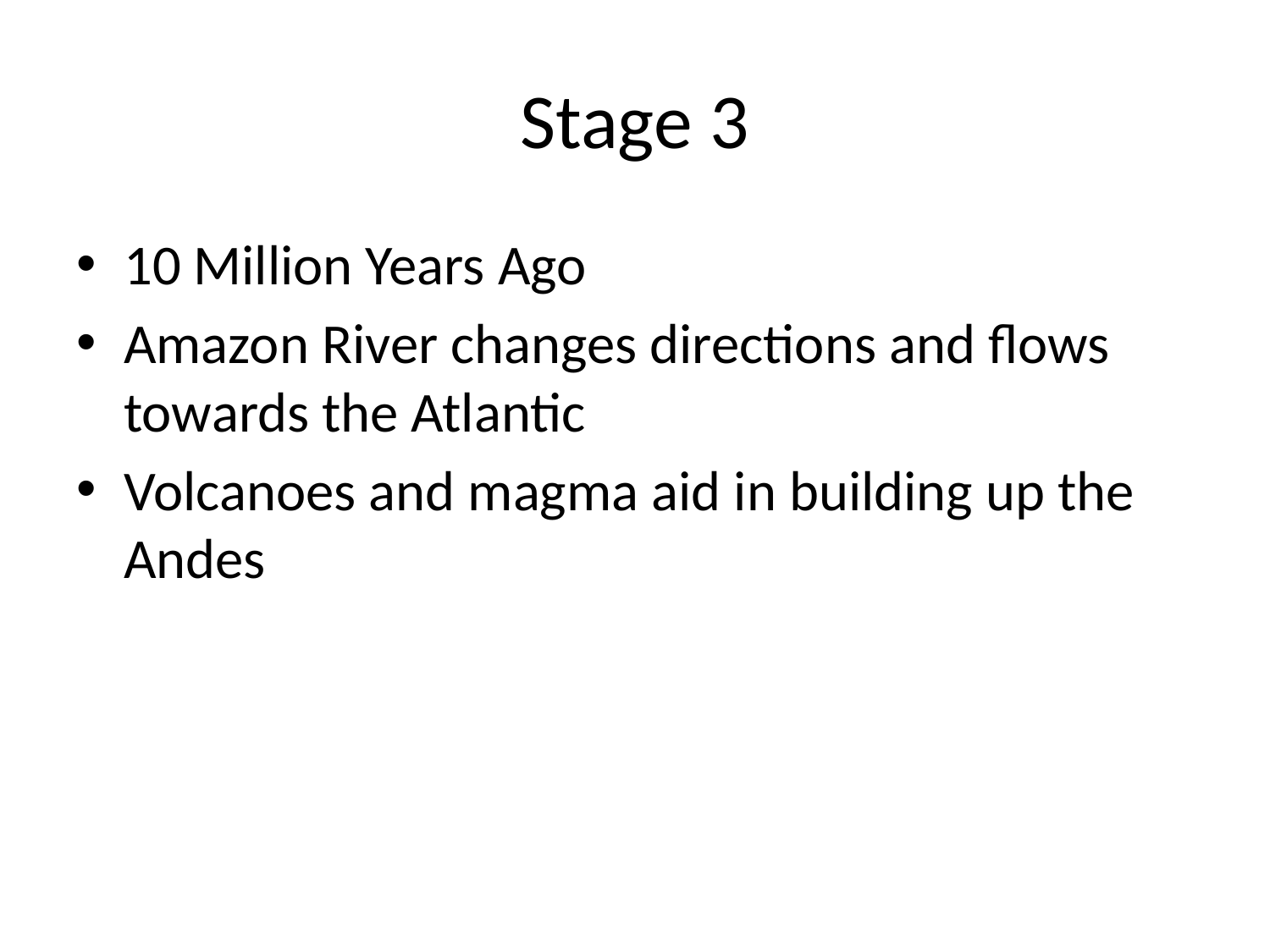

# Stage 3
10 Million Years Ago
Amazon River changes directions and flows towards the Atlantic
Volcanoes and magma aid in building up the Andes